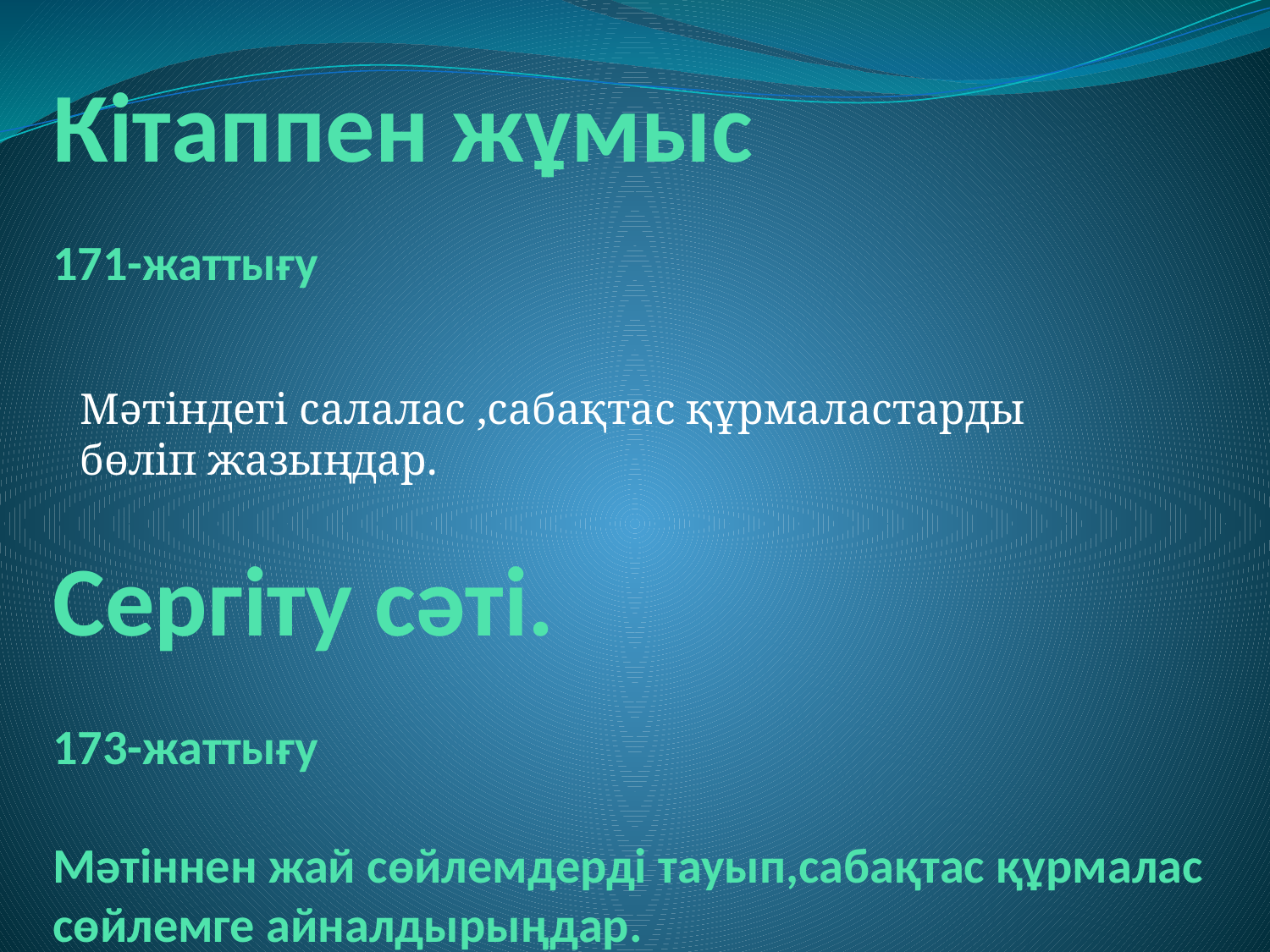

# Кітаппен жұмыс 171-жаттығу Сергіту сәті. 173-жаттығу Мәтіннен жай сөйлемдерді тауып,сабақтас құрмалас сөйлемге айналдырыңдар.
Мәтіндегі салалас ,сабақтас құрмаластарды бөліп жазыңдар.